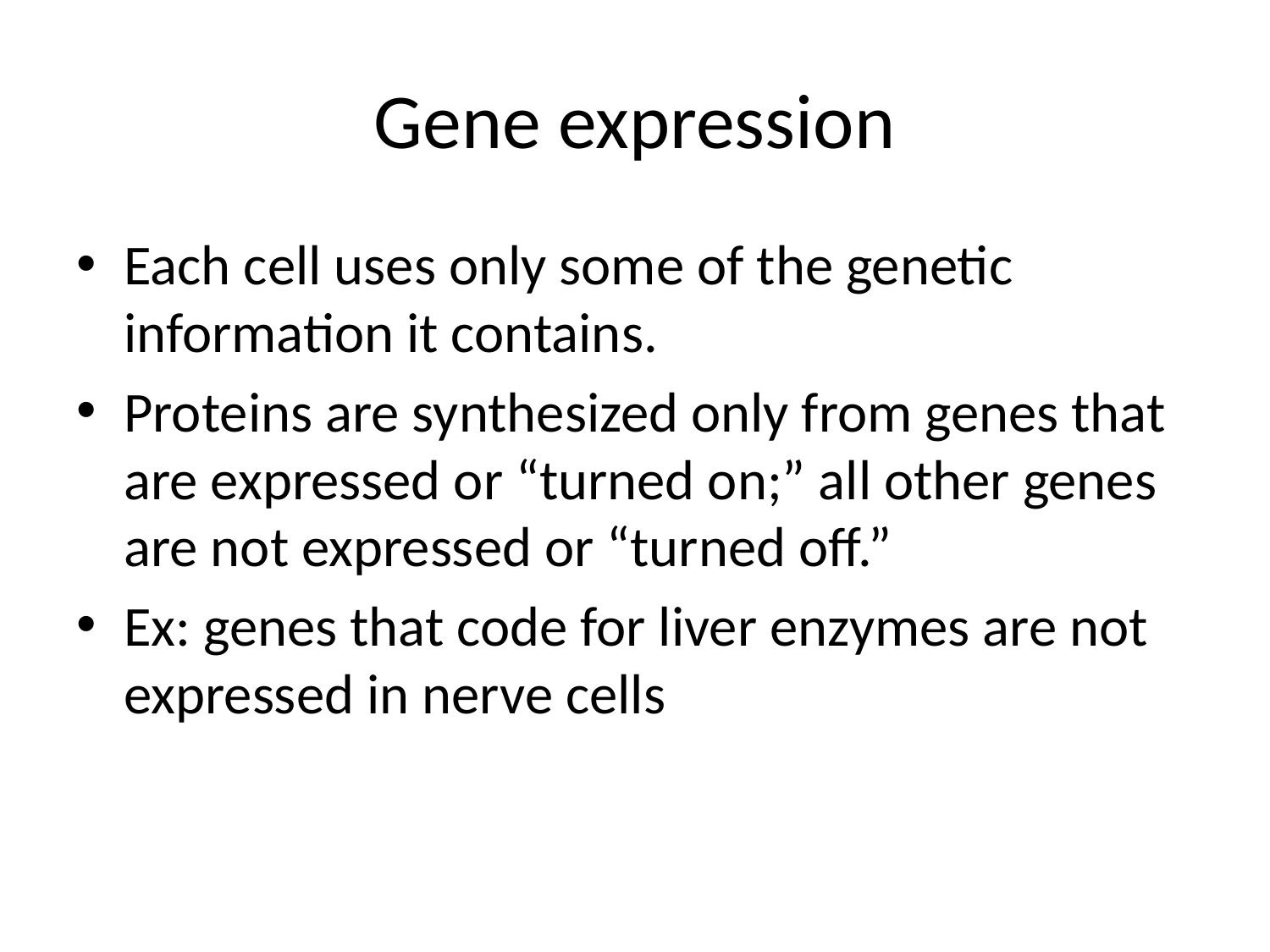

# Gene expression
Each cell uses only some of the genetic information it contains.
Proteins are synthesized only from genes that are expressed or “turned on;” all other genes are not expressed or “turned off.”
Ex: genes that code for liver enzymes are not expressed in nerve cells